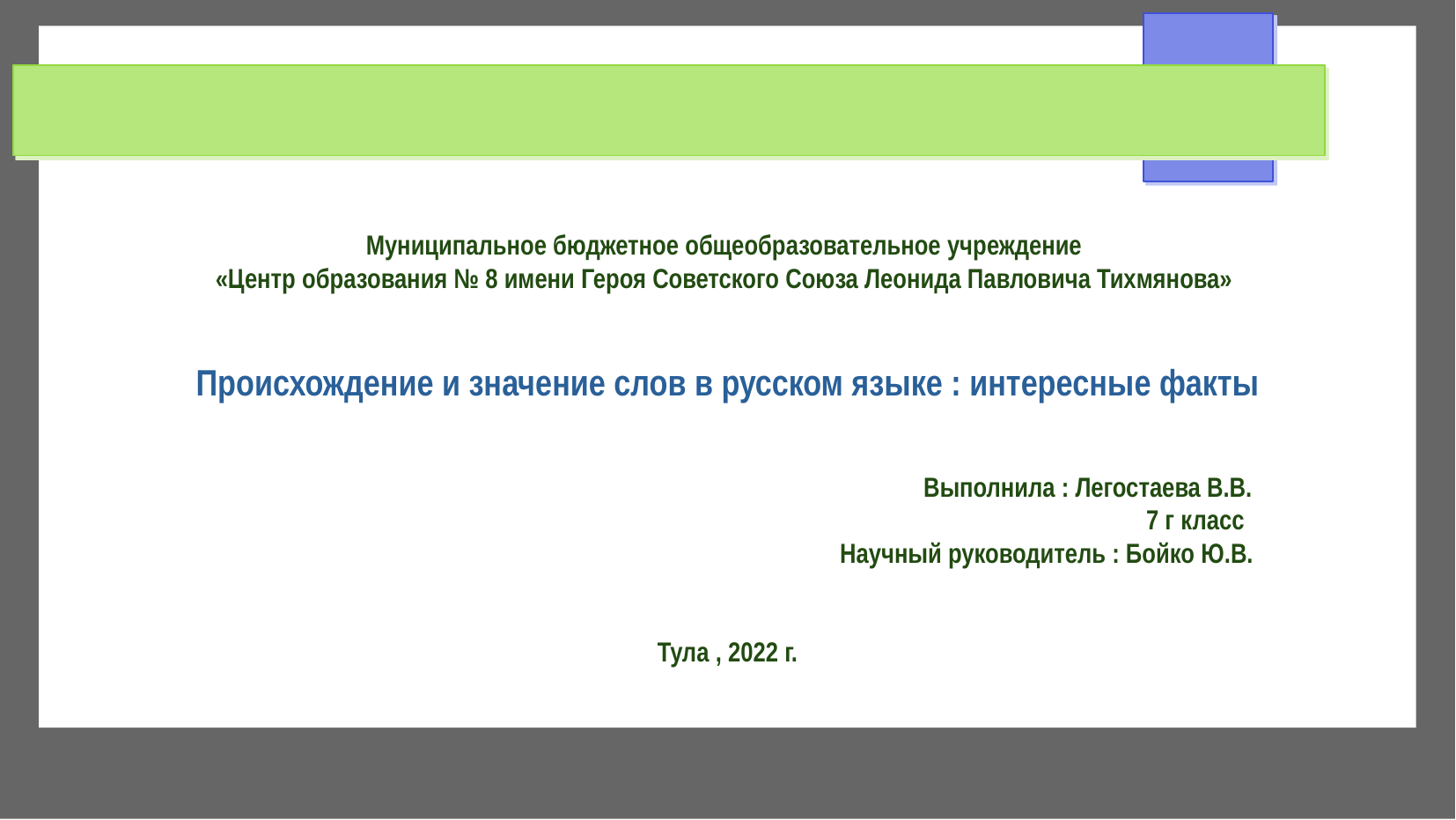

Муниципальное бюджетное общеобразовательное учреждение
«Центр образования № 8 имени Героя Советского Союза Леонида Павловича Тихмянова»
Происхождение и значение слов в русском языке : интересные факты
                                                                                                                   Выполнила : Легостаева В.В.
                                                                                                                                                     7 г класс
                                                                                                      Научный руководитель : Бойко Ю.В.
Тула , 2022 г.